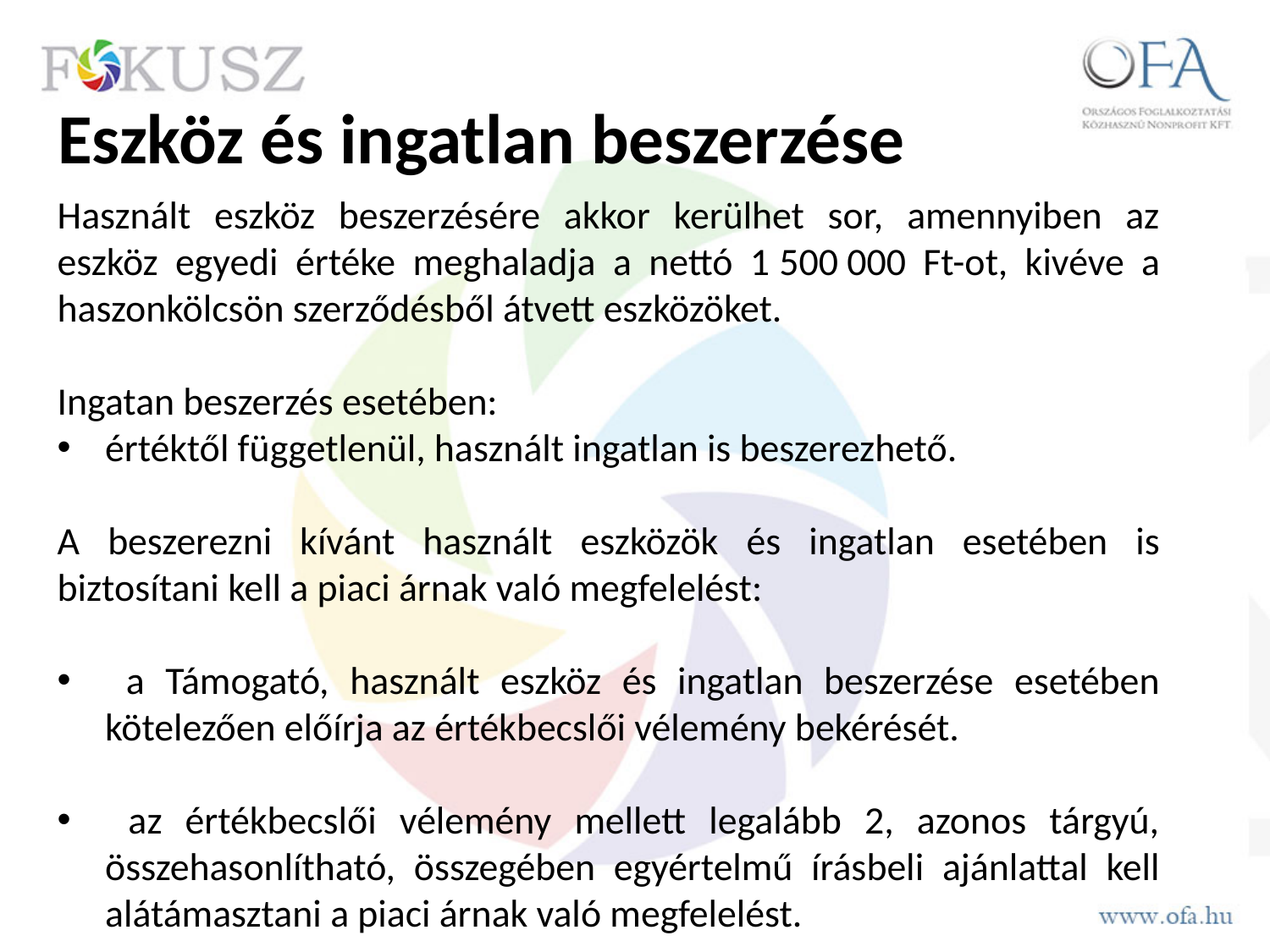

# Eszköz és ingatlan beszerzése

Használt eszköz beszerzésére akkor kerülhet sor, amennyiben az eszköz egyedi értéke meghaladja a nettó 1 500 000 Ft-ot, kivéve a haszonkölcsön szerződésből átvett eszközöket.

Ingatan beszerzés esetében:
értéktől függetlenül, használt ingatlan is beszerezhető.

A beszerezni kívánt használt eszközök és ingatlan esetében is biztosítani kell a piaci árnak való megfelelést:

 a Támogató, használt eszköz és ingatlan beszerzése esetében kötelezően előírja az értékbecslői vélemény bekérését.

 az értékbecslői vélemény mellett legalább 2, azonos tárgyú, összehasonlítható, összegében egyértelmű írásbeli ajánlattal kell alátámasztani a piaci árnak való megfelelést.